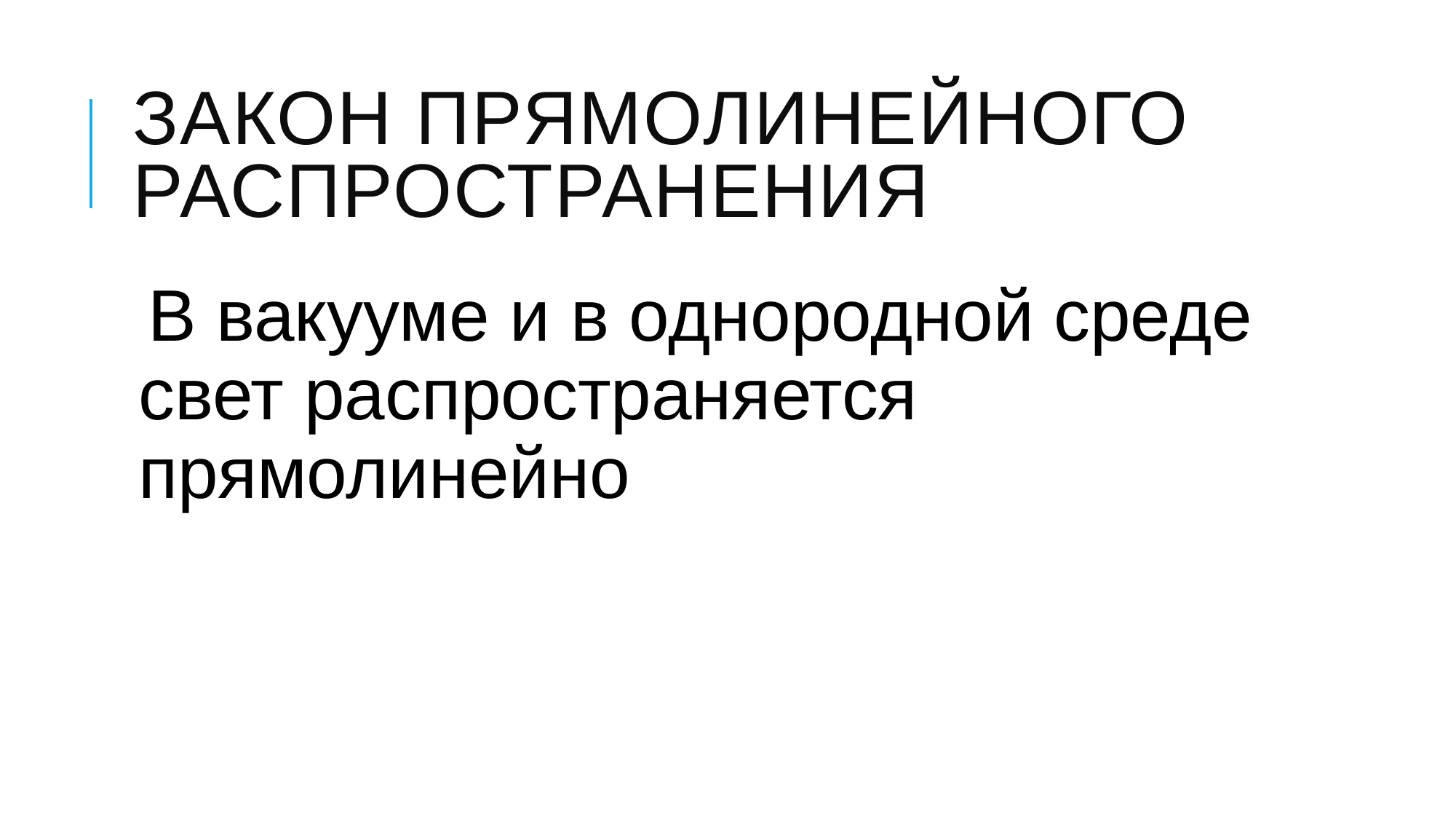

# Закон прямолинейного распространения
В вакууме и в однородной среде свет распространяется прямолинейно